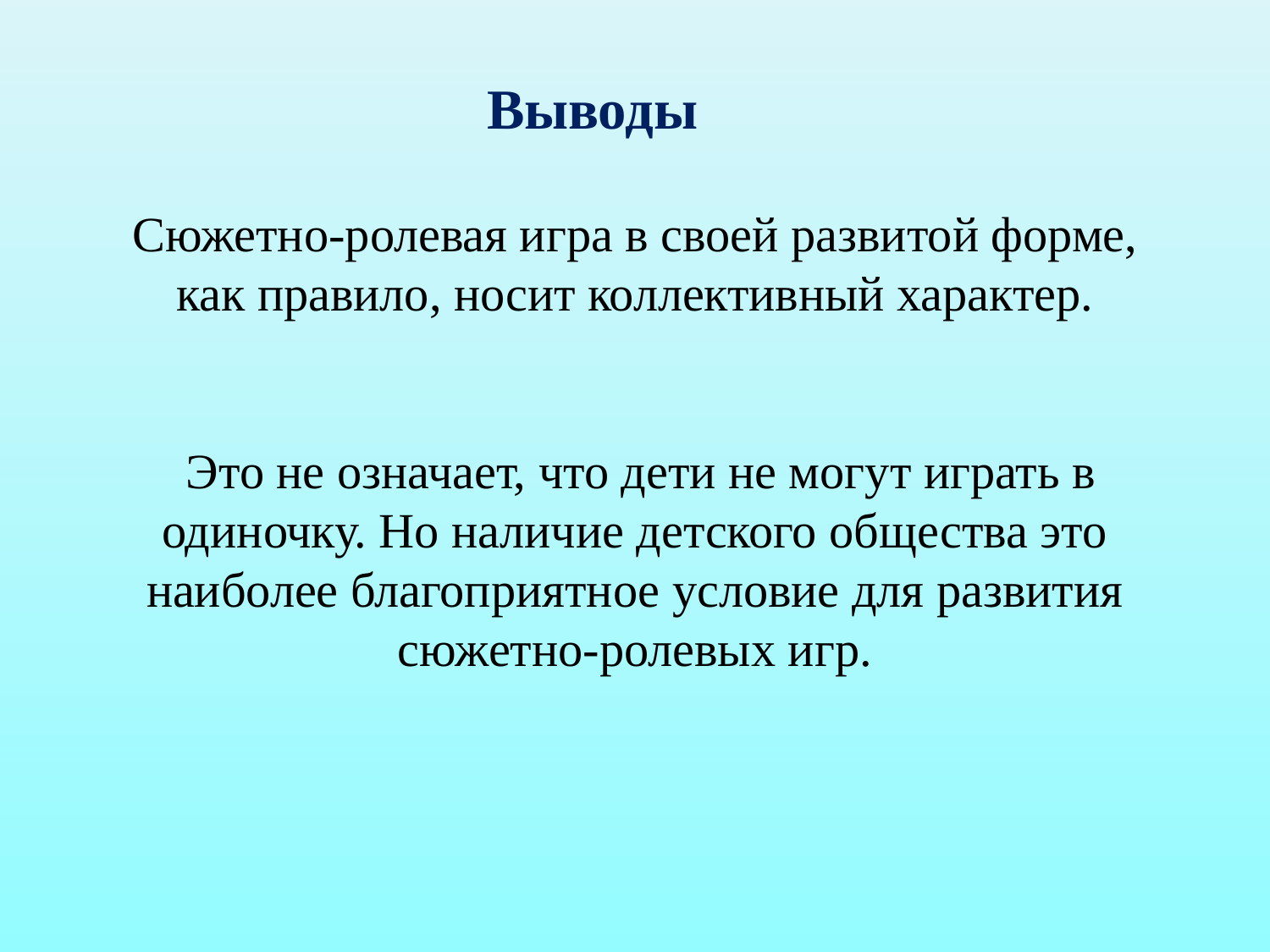

Выводы
Сюжетно-ролевая игра в своей развитой форме, как правило, носит коллективный характер.

 Это не означает, что дети не могут играть в одиночку. Но наличие детского общества это наиболее благоприятное условие для развития сюжетно-ролевых игр.